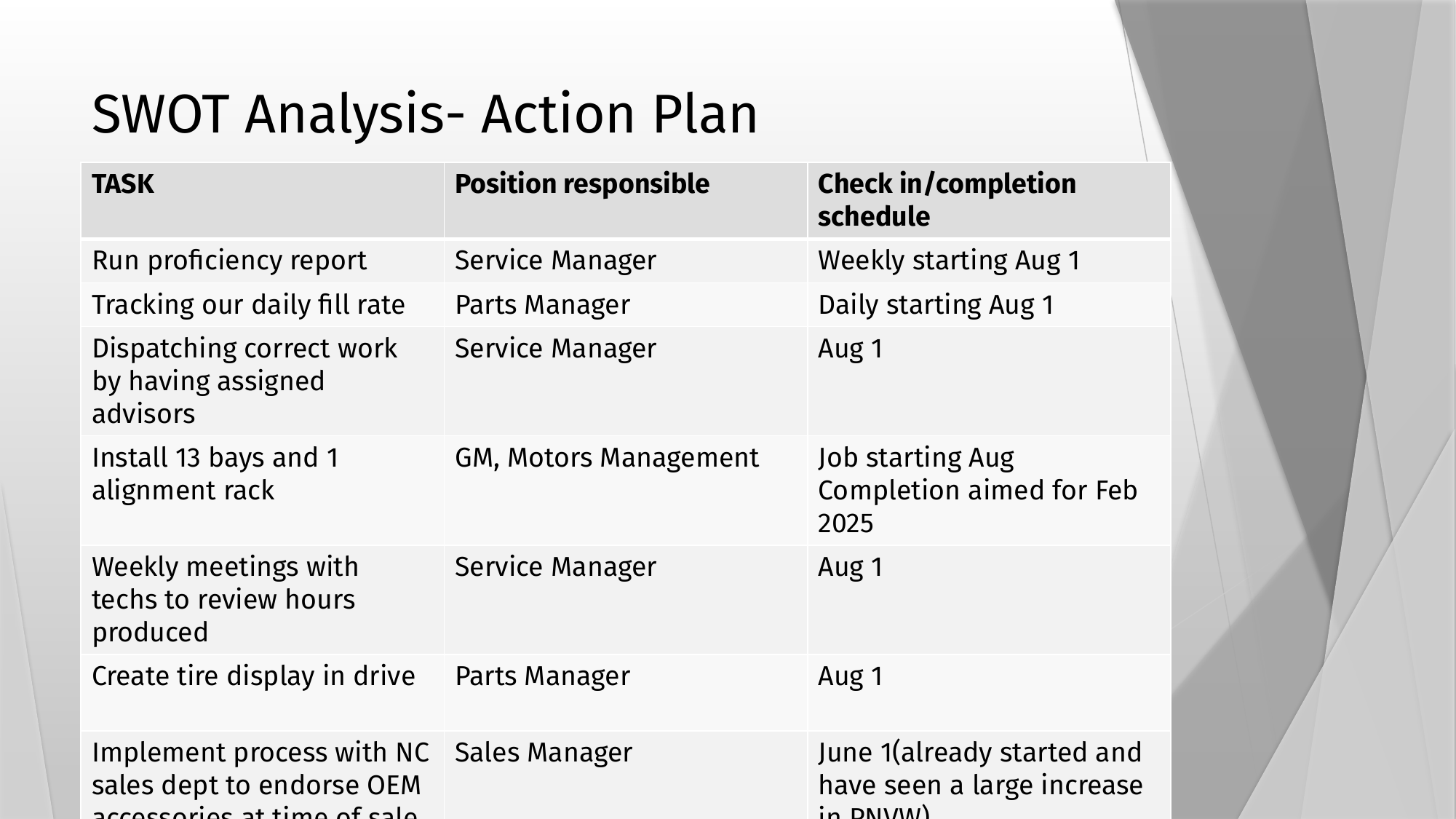

# SWOT Analysis- Action Plan
Action Plan

| TASK | Position responsible | Check in/completion schedule |
| --- | --- | --- |
| Run proficiency report | Service Manager | Weekly starting Aug 1 |
| Tracking our daily fill rate | Parts Manager | Daily starting Aug 1 |
| Dispatching correct work by having assigned advisors | Service Manager | Aug 1 |
| Install 13 bays and 1 alignment rack | GM, Motors Management | Job starting Aug Completion aimed for Feb 2025 |
| Weekly meetings with techs to review hours produced | Service Manager | Aug 1 |
| Create tire display in drive | Parts Manager | Aug 1 |
| Implement process with NC sales dept to endorse OEM accessories at time of sale. | Sales Manager | June 1(already started and have seen a large increase in PNVW) |